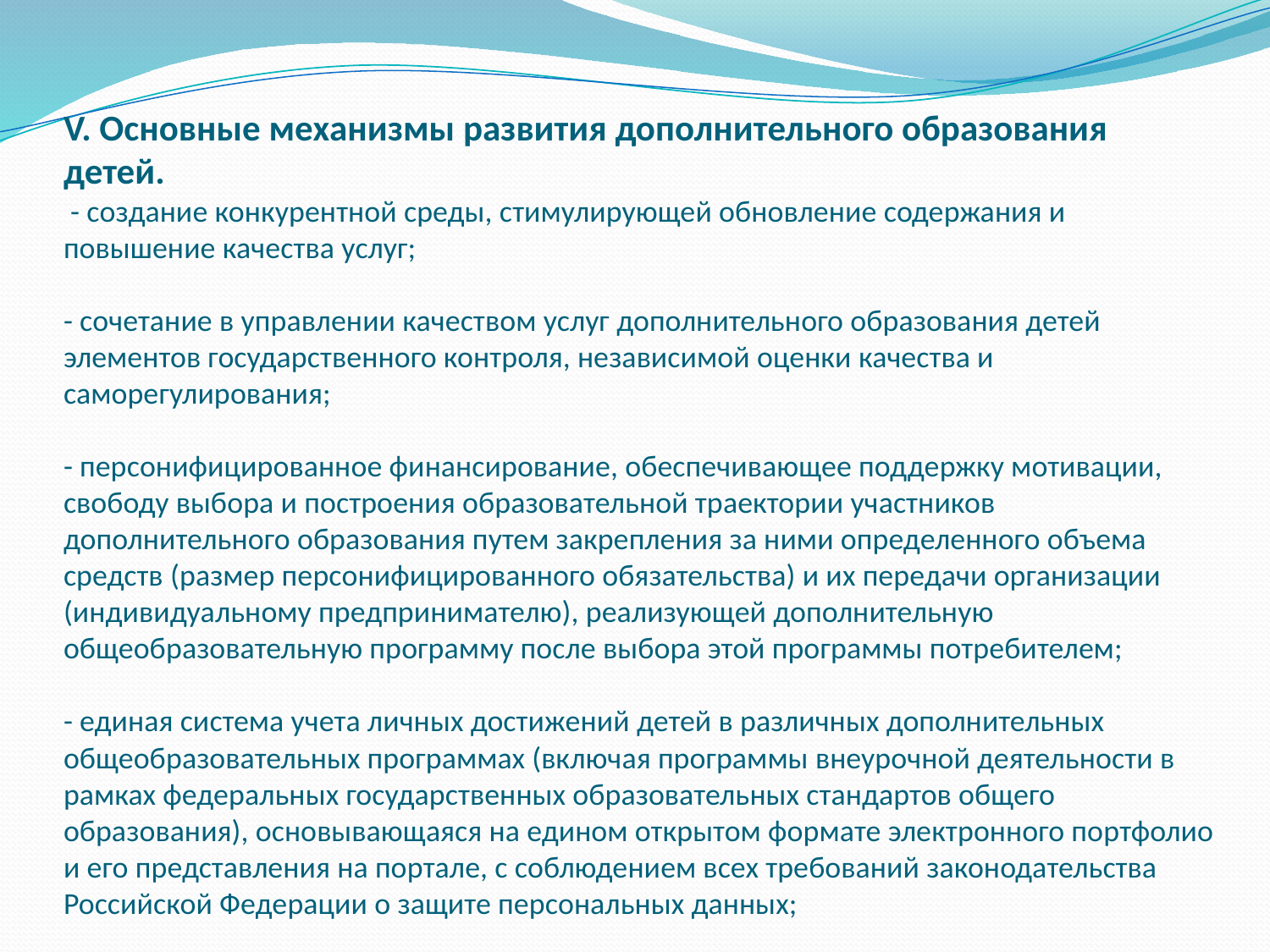

# V. Основные механизмы развития дополнительного образования детей. - создание конкурентной среды, стимулирующей обновление содержания и повышение качества услуг; - сочетание в управлении качеством услуг дополнительного образования детей элементов государственного контроля, независимой оценки качества и саморегулирования; - персонифицированное финансирование, обеспечивающее поддержку мотивации, свободу выбора и построения образовательной траектории участников дополнительного образования путем закрепления за ними определенного объема средств (размер персонифицированного обязательства) и их передачи организации (индивидуальному предпринимателю), реализующей дополнительную общеобразовательную программу после выбора этой программы потребителем; - единая система учета личных достижений детей в различных дополнительных общеобразовательных программах (включая программы внеурочной деятельности в рамках федеральных государственных образовательных стандартов общего образования), основывающаяся на едином открытом формате электронного портфолио и его представления на портале, с соблюдением всех требований законодательства Российской Федерации о защите персональных данных;